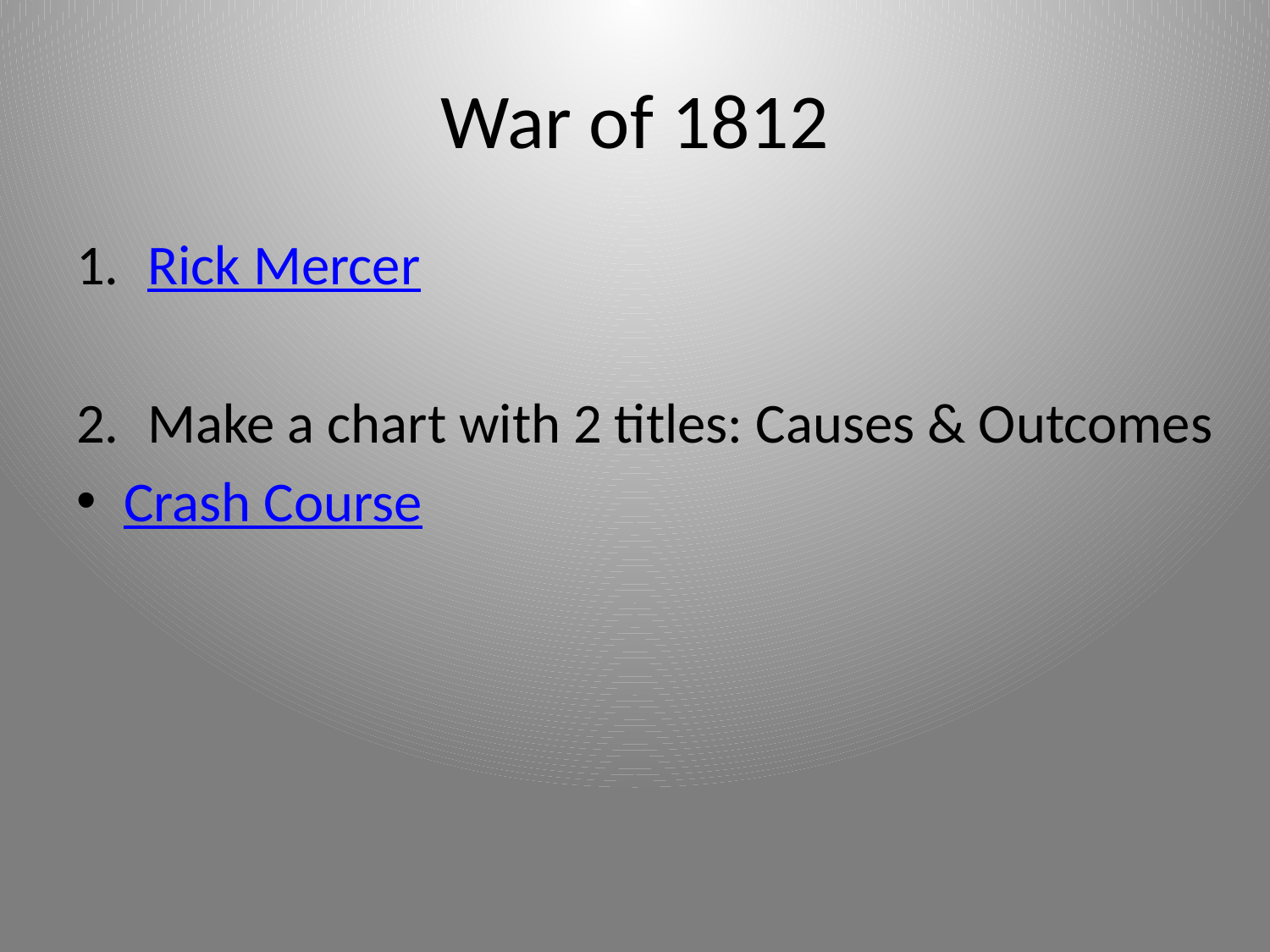

# War of 1812
Rick Mercer

Make a chart with 2 titles: Causes & Outcomes
Crash Course